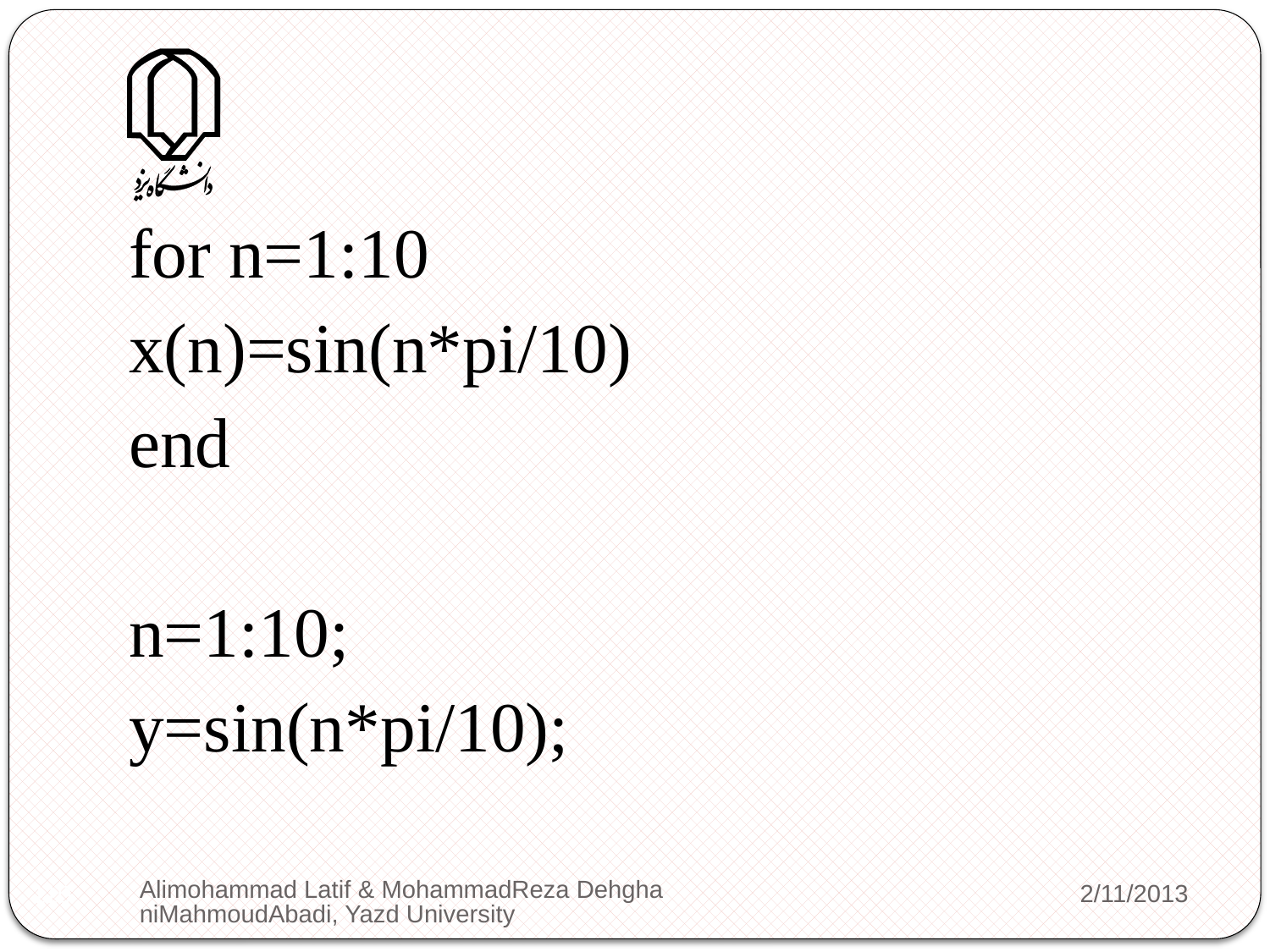

for n=1:10
x(n)=sin(n*pi/10)
end

n=1:10;
y=sin(n*pi/10);
Alimohammad Latif & MohammadReza DehghaniMahmoudAbadi, Yazd University
2/11/2013
110